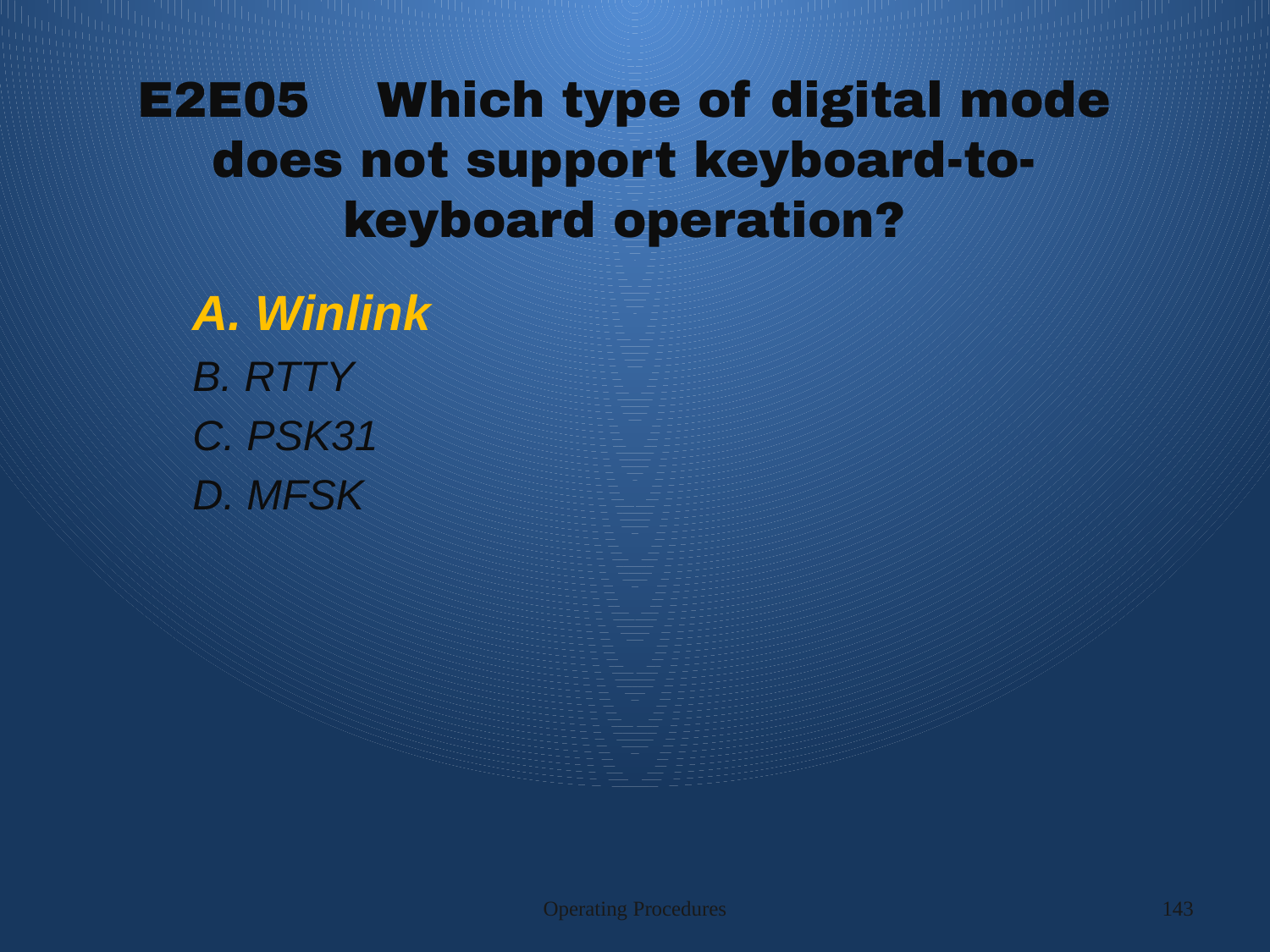

# E2E05    Which type of digital mode does not support keyboard-to-keyboard operation?
A. Winlink
B. RTTY
C. PSK31
D. MFSK
Operating Procedures
143